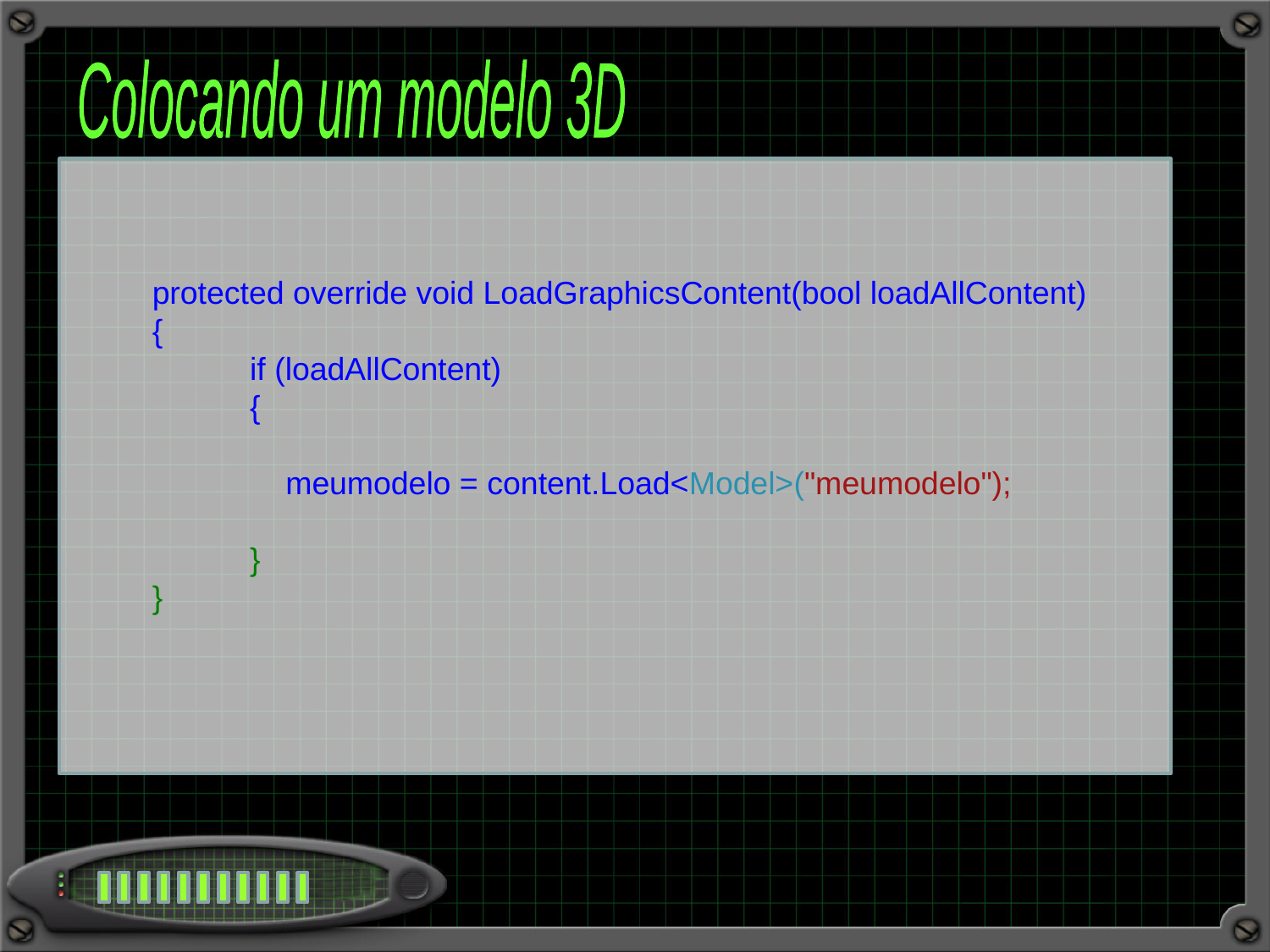

Colocando um modelo 3D

 protected override void LoadGraphicsContent(bool loadAllContent)
 {
            if (loadAllContent)
            {

                meumodelo = content.Load<Model>("meumodelo");

            }
 }